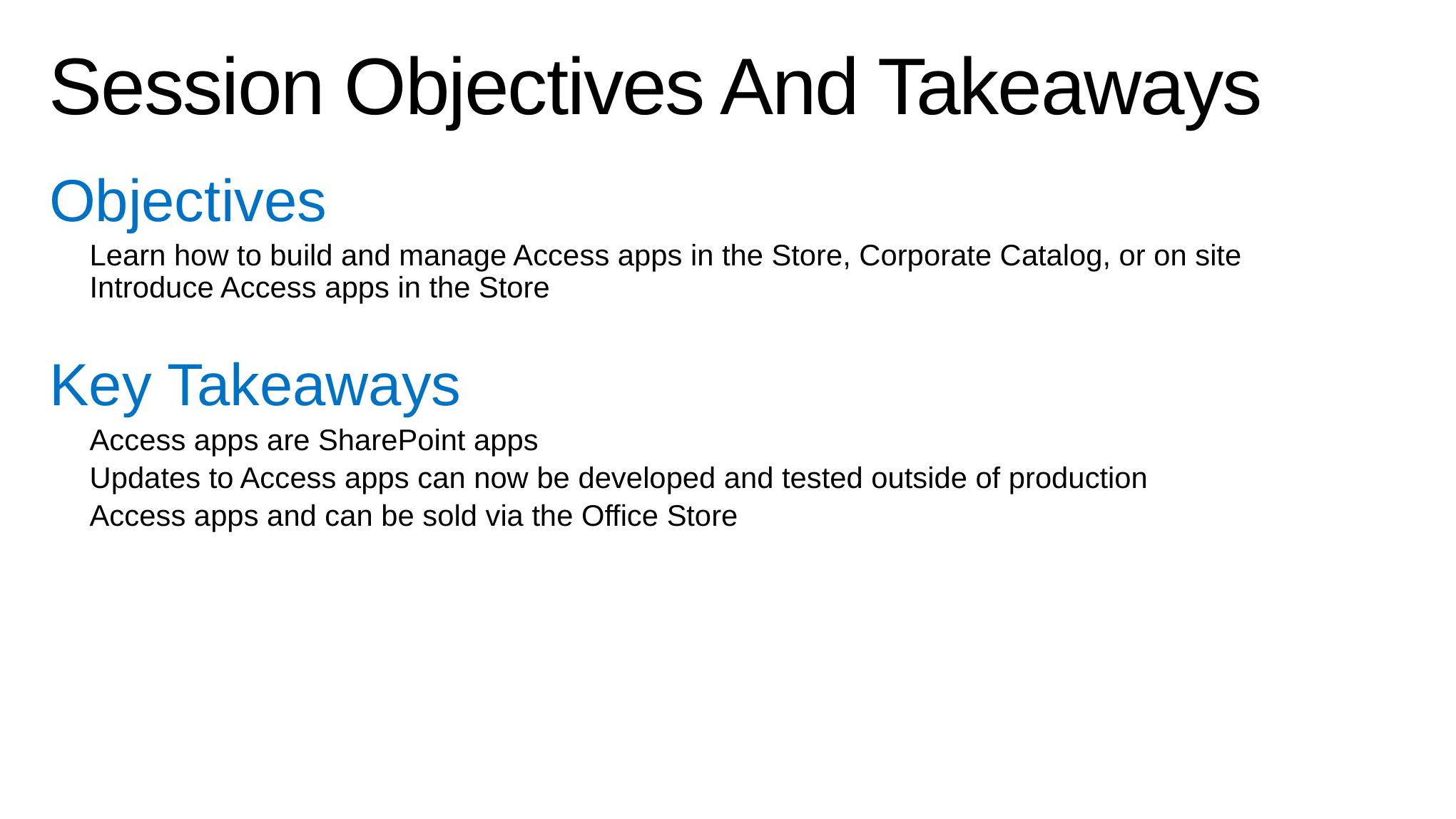

# Session Objectives And Takeaways
Objectives
Learn how to build and manage Access apps in the Store, Corporate Catalog, or on site
Introduce Access apps in the Store

Key Takeaways
Access apps are SharePoint apps
Updates to Access apps can now be developed and tested outside of production
Access apps and can be sold via the Office Store